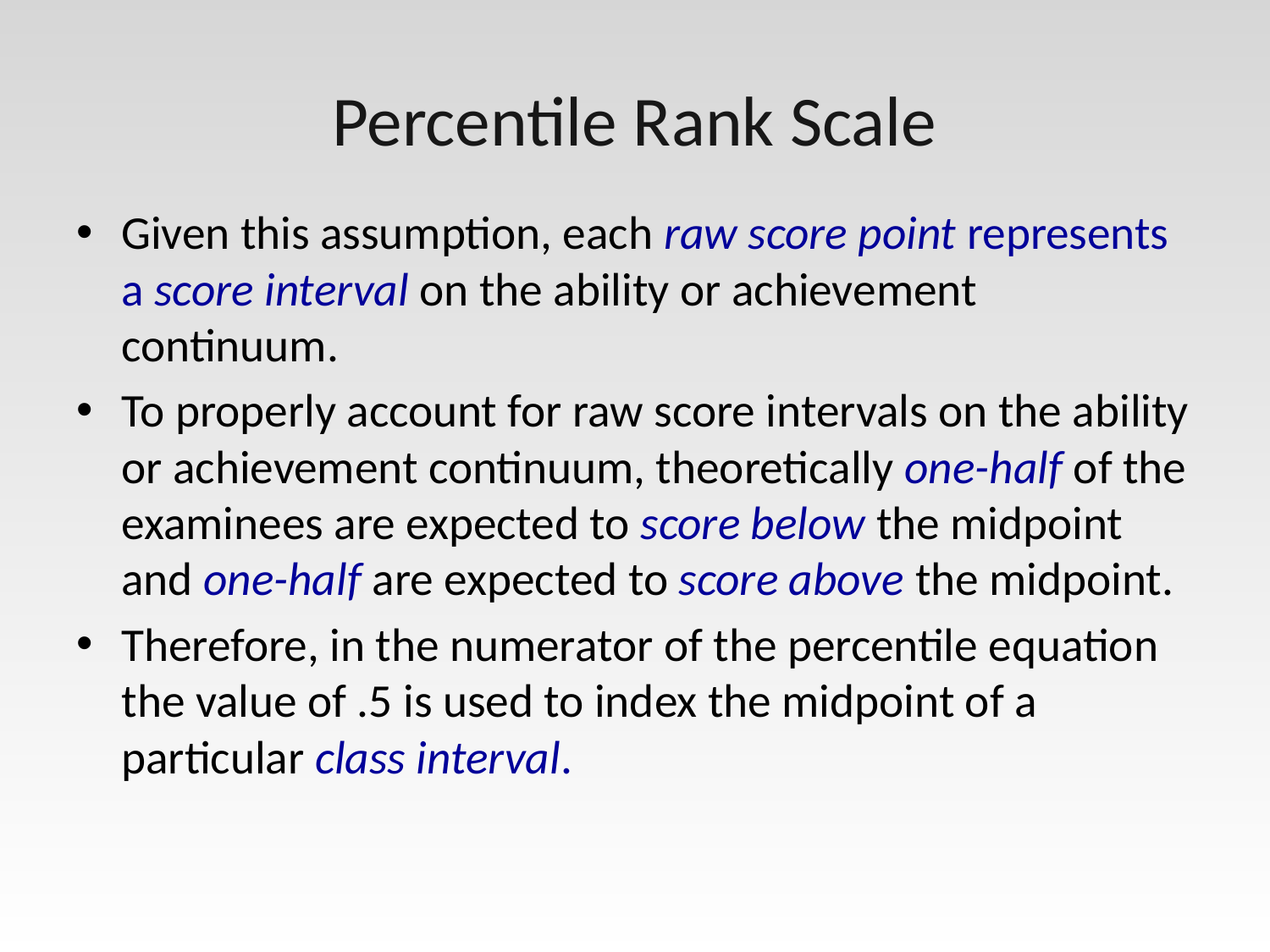

# Percentile Rank Scale
Given this assumption, each raw score point represents a score interval on the ability or achievement continuum.
To properly account for raw score intervals on the ability or achievement continuum, theoretically one-half of the examinees are expected to score below the midpoint and one-half are expected to score above the midpoint.
Therefore, in the numerator of the percentile equation the value of .5 is used to index the midpoint of a particular class interval.